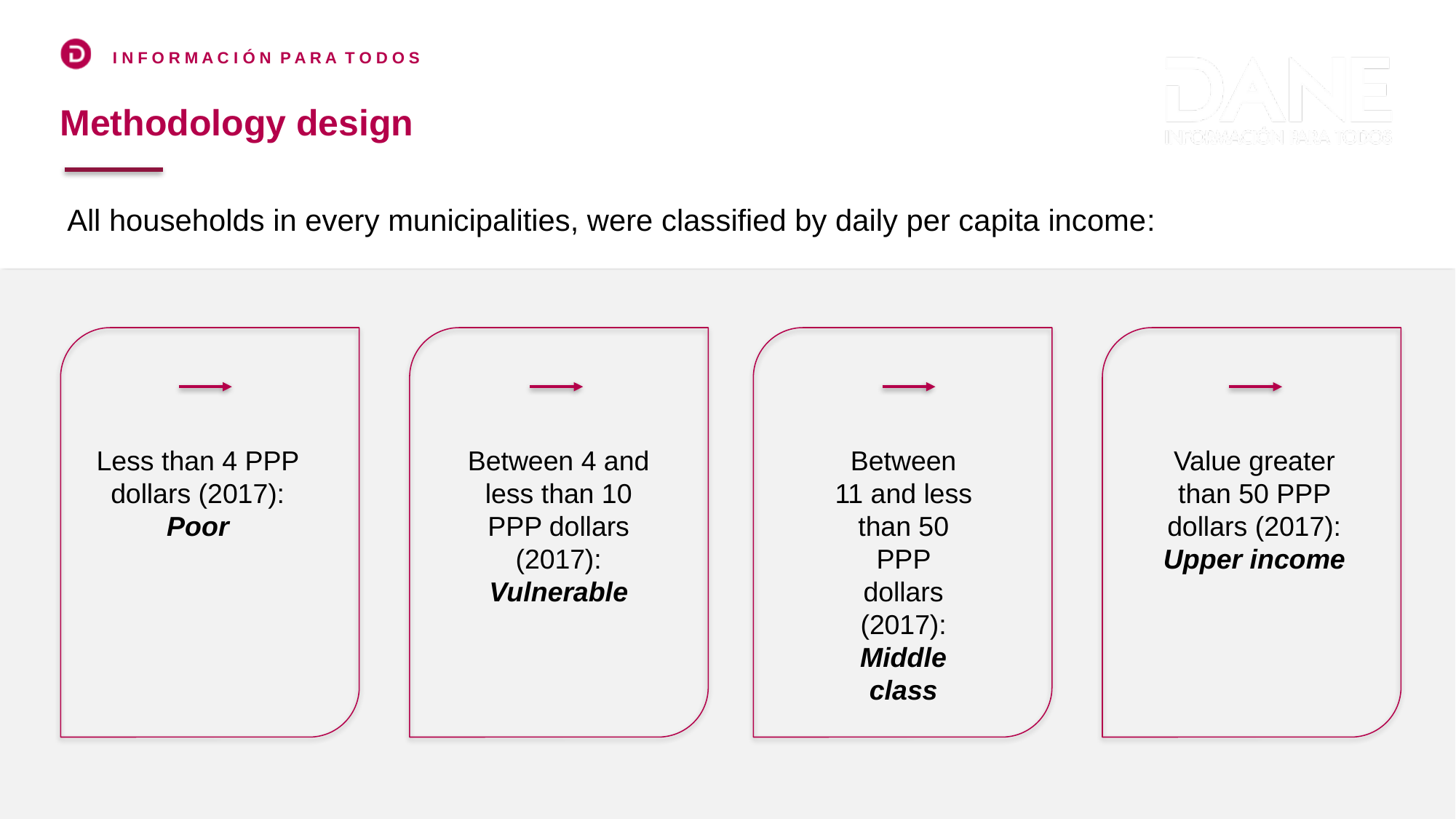

Methodology design
All households in every municipalities, were classified by daily per capita income:

Less than 4 PPP dollars (2017): Poor
Between 4 and less than 10 PPP dollars (2017): Vulnerable
Between 11 and less than 50 PPP dollars (2017): Middle class
Value greater than 50 PPP dollars (2017): Upper income